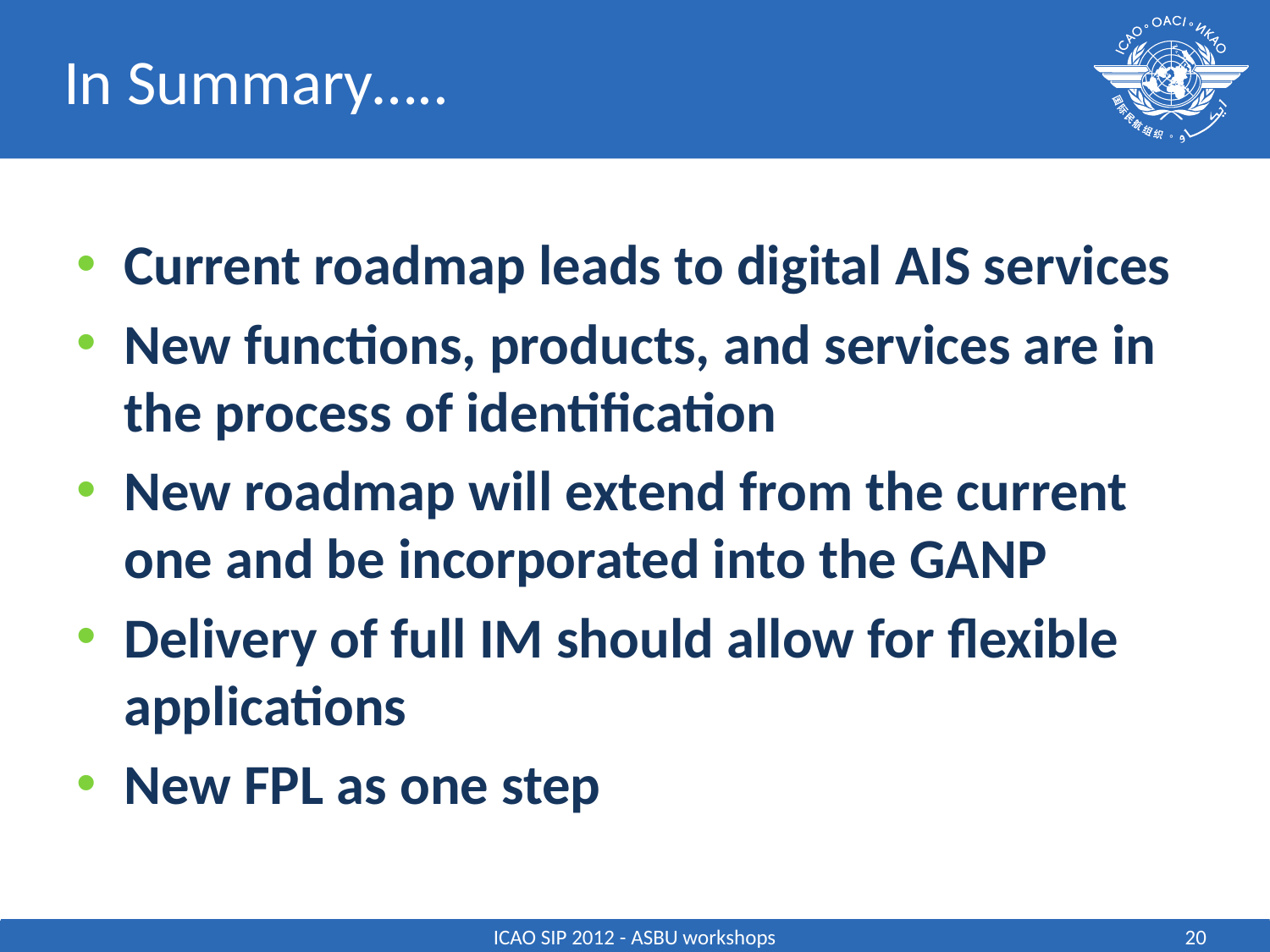

# In Summary…..
Current roadmap leads to digital AIS services
New functions, products, and services are in the process of identification
New roadmap will extend from the current  one and be incorporated into the GANP
Delivery of full IM should allow for flexible applications
New FPL as one step

ICAO SIP 2012 - ASBU workshops
20